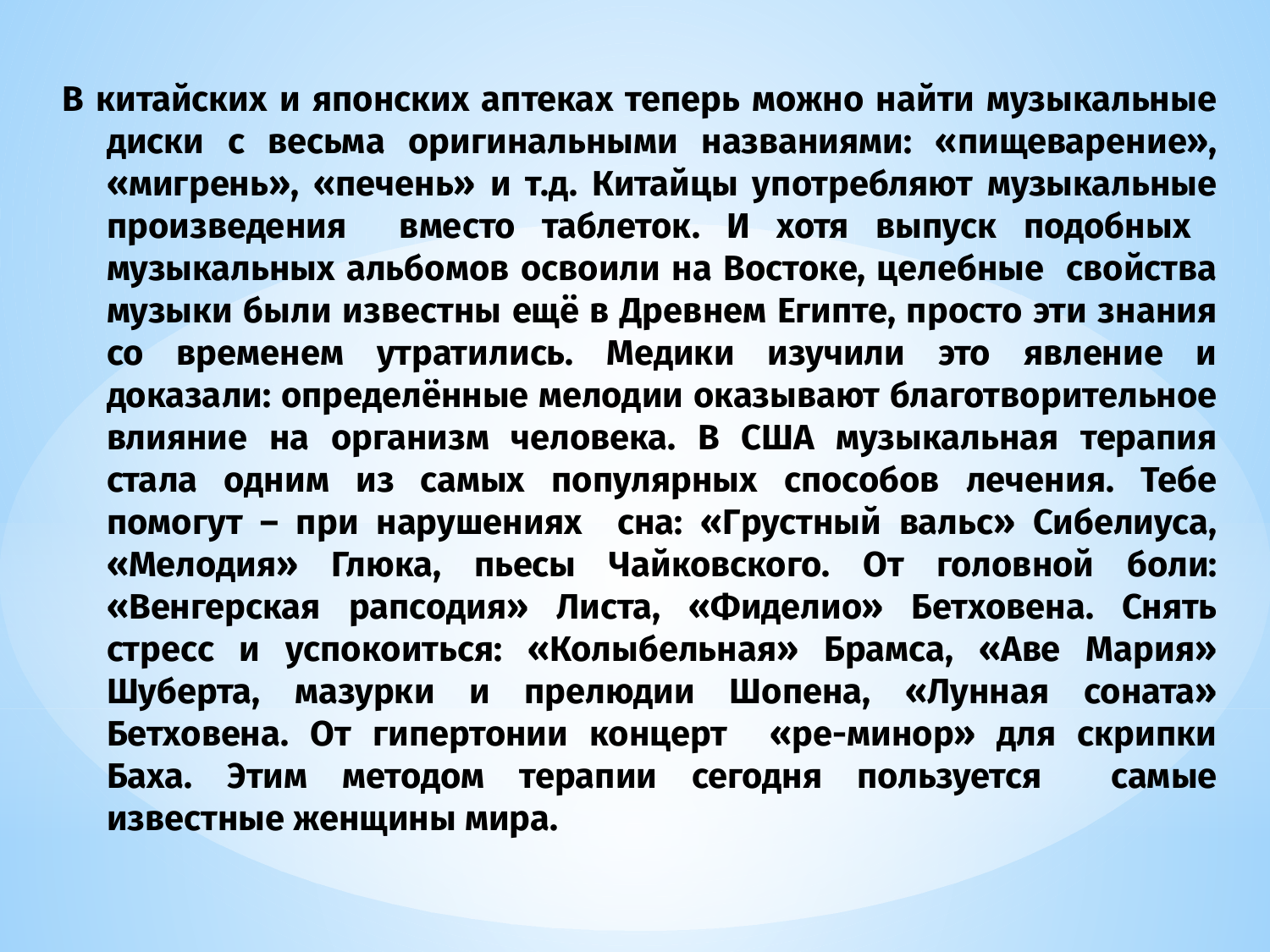

# В китайских и японских аптеках теперь можно найти музыкальные диски с весьма оригинальными названиями: «пищеварение», «мигрень», «печень» и т.д. Китайцы употребляют музыкальные произведения  вместо таблеток. И хотя выпуск подобных  музыкальных альбомов освоили на Востоке, целебные  свойства музыки были известны ещё в Древнем Египте, просто эти знания со временем утратились. Медики изучили это явление и доказали: определённые мелодии оказывают благотворительное влияние на организм человека. В США музыкальная терапия стала одним из самых популярных способов лечения. Тебе помогут – при нарушениях  сна: «Грустный вальс» Сибелиуса, «Мелодия» Глюка, пьесы Чайковского. От головной боли: «Венгерская рапсодия» Листа, «Фиделио» Бетховена. Снять стресс и успокоиться: «Колыбельная» Брамса, «Аве Мария» Шуберта, мазурки и прелюдии Шопена, «Лунная соната» Бетховена. От гипертонии концерт  «ре-минор» для скрипки Баха. Этим методом терапии сегодня пользуется  самые известные женщины мира.